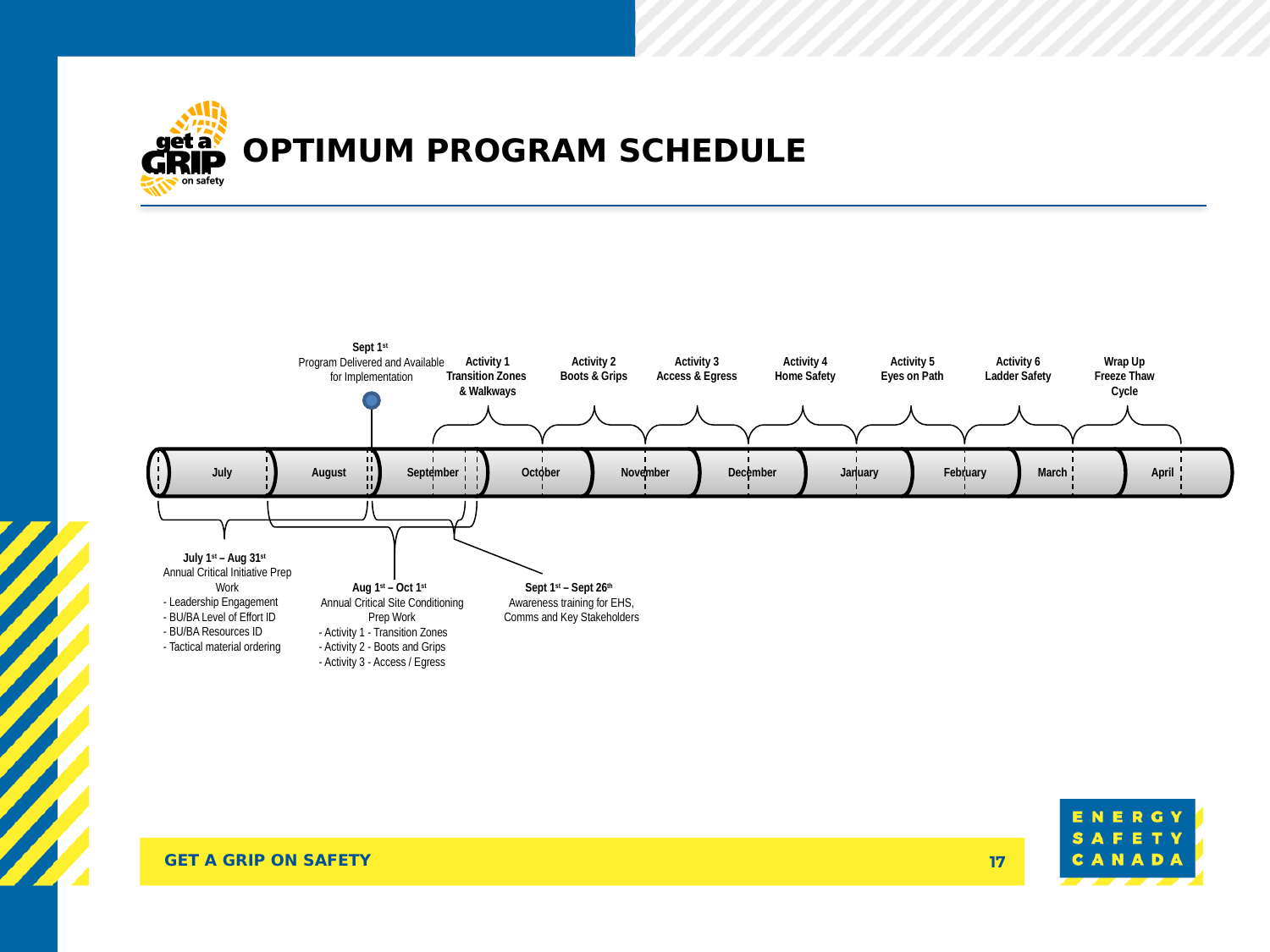

# Optimum program schedule
Sept 1st
Program Delivered and Available for Implementation
Activity 1
Transition Zones
& Walkways
Activity 2
Boots & Grips
Activity 3
Access & Egress
Activity 4
Home Safety
Activity 5
Eyes on Path
Activity 6
Ladder Safety
Wrap Up
Freeze Thaw Cycle

July
August
September
October
November
December
January
February
March
April

July 1st – Aug 31st
Annual Critical Initiative Prep Work
 - Leadership Engagement
 - BU/BA Level of Effort ID
 - BU/BA Resources ID
 - Tactical material ordering
Aug 1st – Oct 1st
Annual Critical Site Conditioning Prep Work
 - Activity 1 - Transition Zones
 - Activity 2 - Boots and Grips
 - Activity 3 - Access / Egress
Sept 1st – Sept 26th
Awareness training for EHS, Comms and Key Stakeholders
Get a grip on safety
17